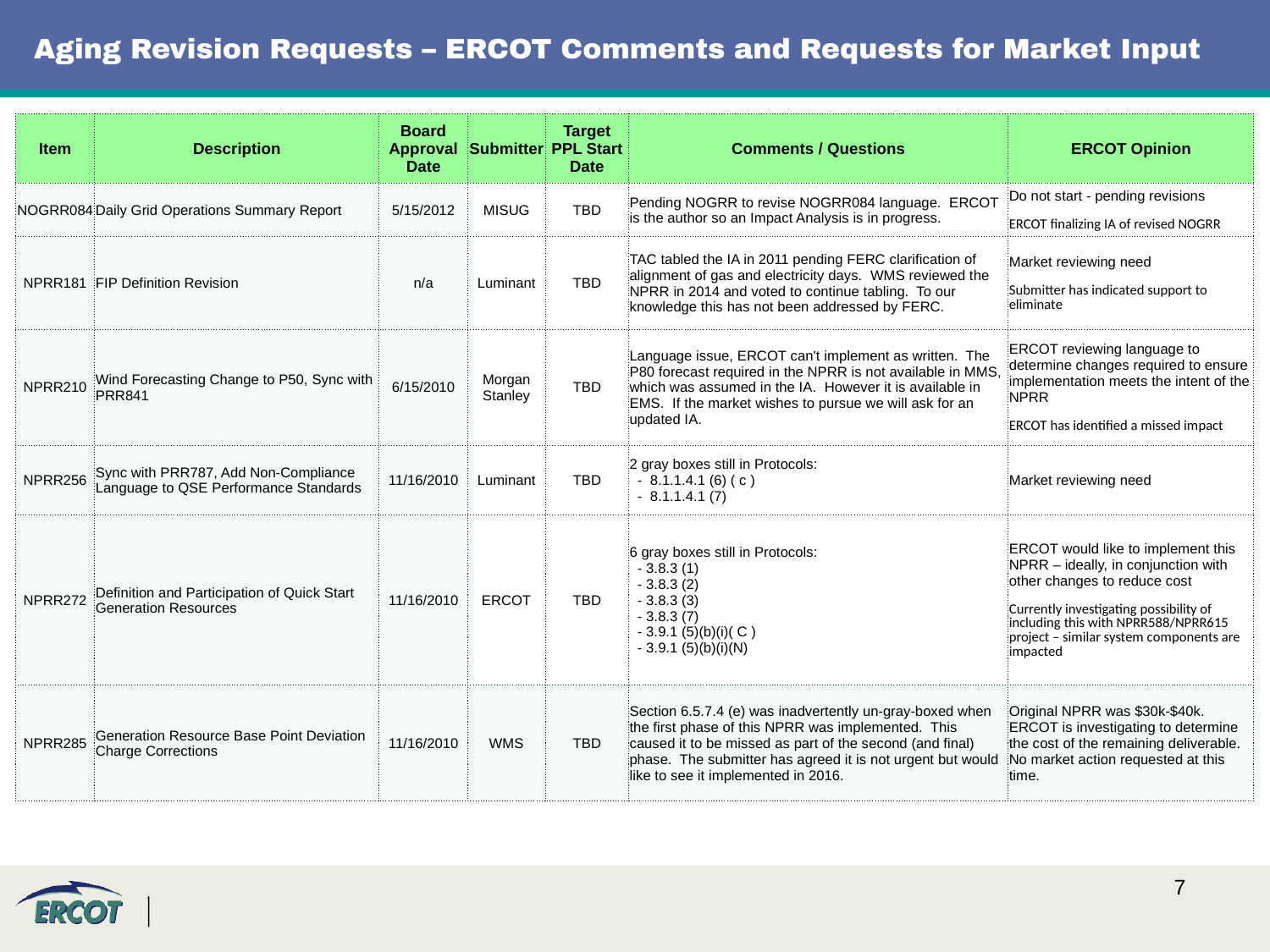

# Aging Revision Requests – ERCOT Comments and Requests for Market Input
| Item | Description | Board Approval Date | Submitter | Target PPL Start Date | Comments / Questions | ERCOT Opinion |
| --- | --- | --- | --- | --- | --- | --- |
| NOGRR084 | Daily Grid Operations Summary Report | 5/15/2012 | MISUG | TBD | Pending NOGRR to revise NOGRR084 language. ERCOT is the author so an Impact Analysis is in progress. | Do not start - pending revisions ERCOT finalizing IA of revised NOGRR |
| NPRR181 | FIP Definition Revision | n/a | Luminant | TBD | TAC tabled the IA in 2011 pending FERC clarification of alignment of gas and electricity days. WMS reviewed the NPRR in 2014 and voted to continue tabling. To our knowledge this has not been addressed by FERC. | Market reviewing need Submitter has indicated support to eliminate |
| NPRR210 | Wind Forecasting Change to P50, Sync with PRR841 | 6/15/2010 | Morgan Stanley | TBD | Language issue, ERCOT can't implement as written. The P80 forecast required in the NPRR is not available in MMS, which was assumed in the IA. However it is available in EMS. If the market wishes to pursue we will ask for an updated IA. | ERCOT reviewing language to determine changes required to ensure implementation meets the intent of the NPRR ERCOT has identified a missed impact |
| NPRR256 | Sync with PRR787, Add Non-Compliance Language to QSE Performance Standards | 11/16/2010 | Luminant | TBD | 2 gray boxes still in Protocols: - 8.1.1.4.1 (6) ( c ) - 8.1.1.4.1 (7) | Market reviewing need |
| NPRR272 | Definition and Participation of Quick Start Generation Resources | 11/16/2010 | ERCOT | TBD | 6 gray boxes still in Protocols: - 3.8.3 (1) - 3.8.3 (2) - 3.8.3 (3) - 3.8.3 (7) - 3.9.1 (5)(b)(i)( C ) - 3.9.1 (5)(b)(i)(N) | ERCOT would like to implement this NPRR – ideally, in conjunction with other changes to reduce cost Currently investigating possibility of including this with NPRR588/NPRR615 project – similar system components are impacted |
| NPRR285 | Generation Resource Base Point Deviation Charge Corrections | 11/16/2010 | WMS | TBD | Section 6.5.7.4 (e) was inadvertently un-gray-boxed when the first phase of this NPRR was implemented. This caused it to be missed as part of the second (and final) phase. The submitter has agreed it is not urgent but would like to see it implemented in 2016. | Original NPRR was $30k-$40k. ERCOT is investigating to determine the cost of the remaining deliverable. No market action requested at this time. |